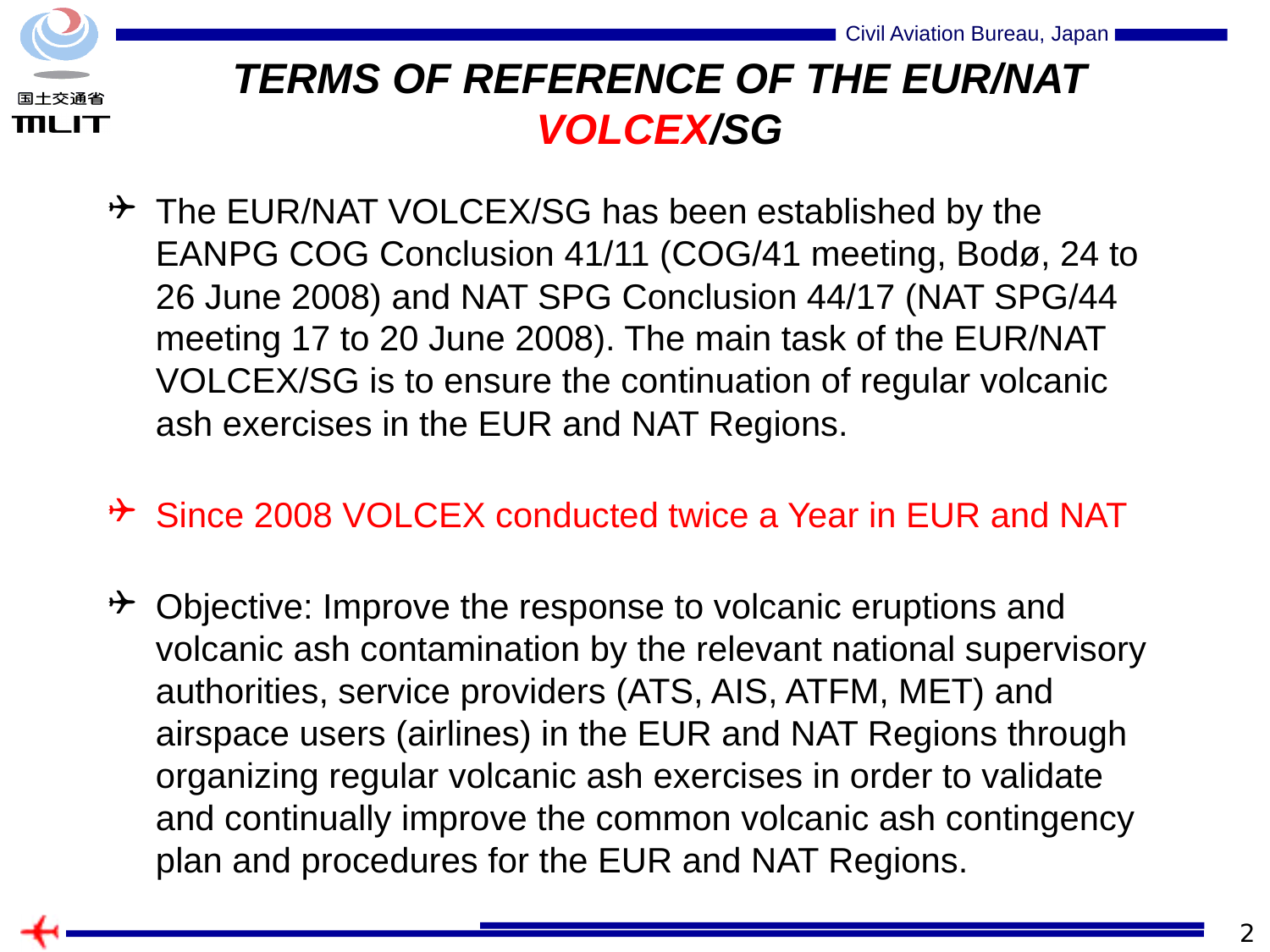

# TERMS OF REFERENCE OF THE EUR/NAT VOLCEX/SG
The EUR/NAT VOLCEX/SG has been established by the EANPG COG Conclusion 41/11 (COG/41 meeting, Bodø, 24 to 26 June 2008) and NAT SPG Conclusion 44/17 (NAT SPG/44 meeting 17 to 20 June 2008). The main task of the EUR/NAT VOLCEX/SG is to ensure the continuation of regular volcanic ash exercises in the EUR and NAT Regions.

Since 2008 VOLCEX conducted twice a Year in EUR and NAT

Objective: Improve the response to volcanic eruptions and volcanic ash contamination by the relevant national supervisory authorities, service providers (ATS, AIS, ATFM, MET) and airspace users (airlines) in the EUR and NAT Regions through organizing regular volcanic ash exercises in order to validate and continually improve the common volcanic ash contingency plan and procedures for the EUR and NAT Regions.